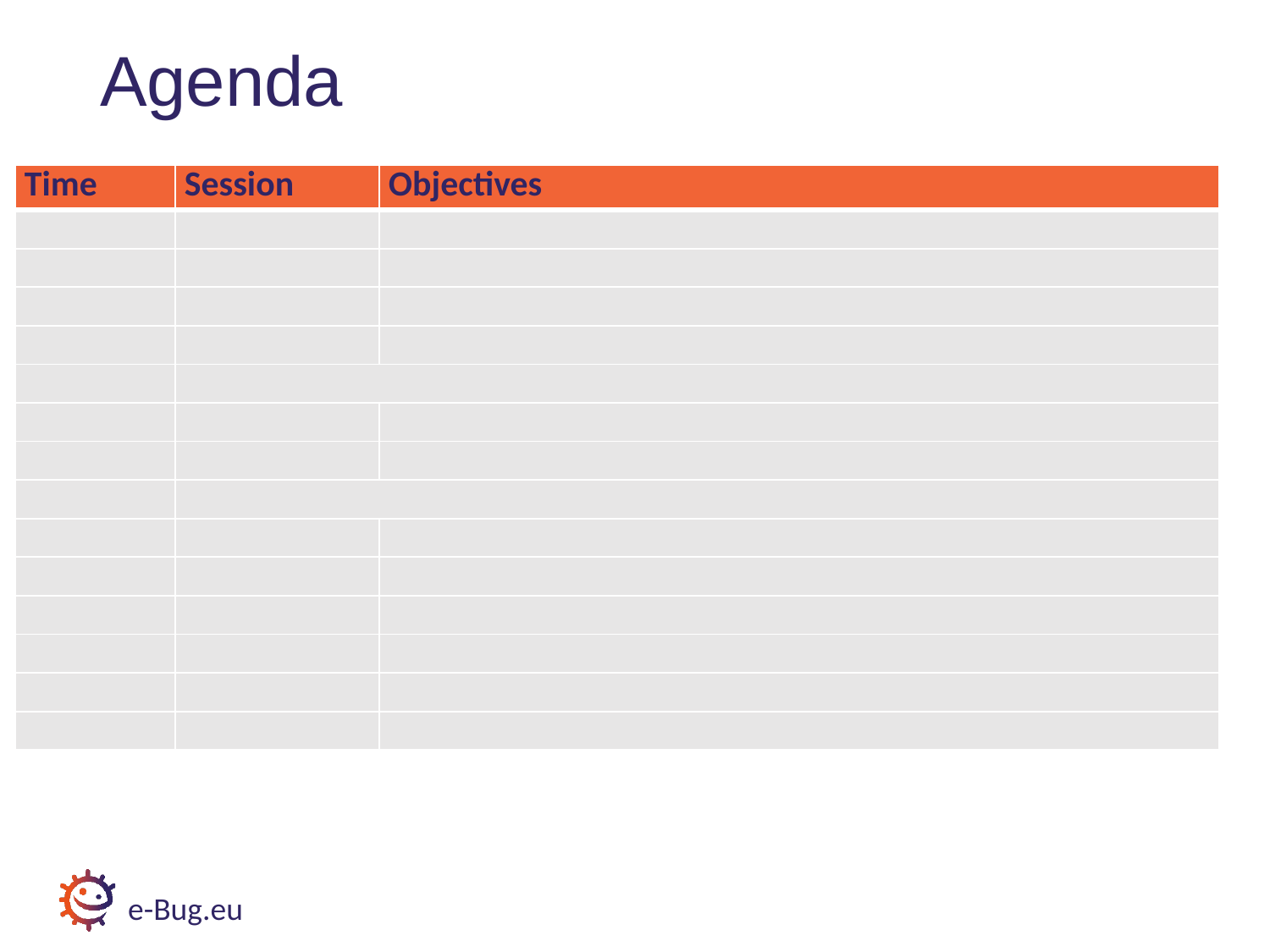

# Agenda
| Time | Session | Objectives |
| --- | --- | --- |
|  |  |  |
|  |  |  |
|  |  |  |
|  |  |  |
|  |  |  |
|  |  |  |
|  |  |  |
|  |  |  |
|  |  |  |
|  |  |  |
|  |  |  |
|  |  |  |
|  |  |  |
|  |  |  |
e-Bug.eu